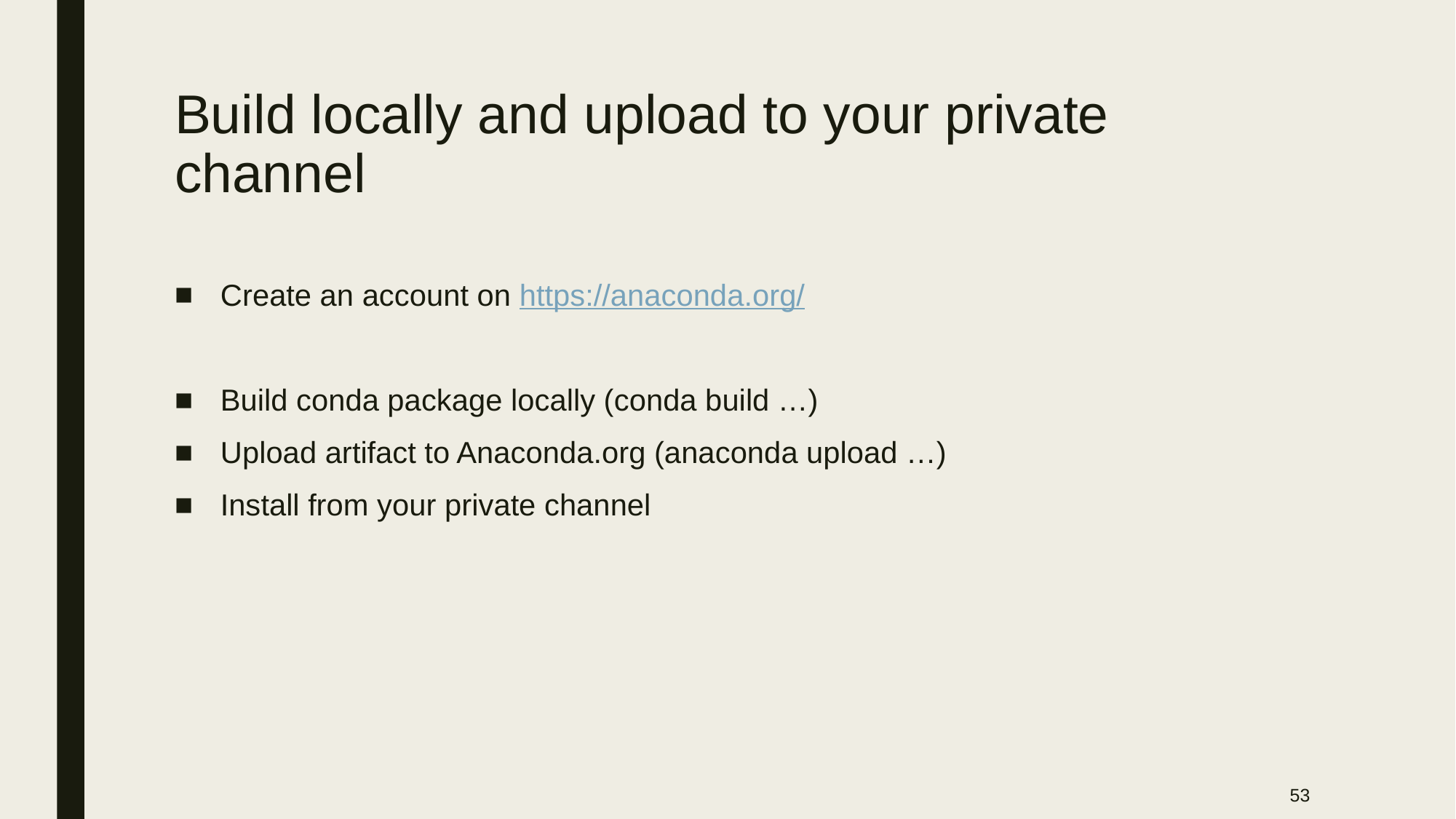

# Build locally and upload to your private channel
Create an account on https://anaconda.org/

Build conda package locally (conda build …)
Upload artifact to Anaconda.org (anaconda upload …)
Install from your private channel
53